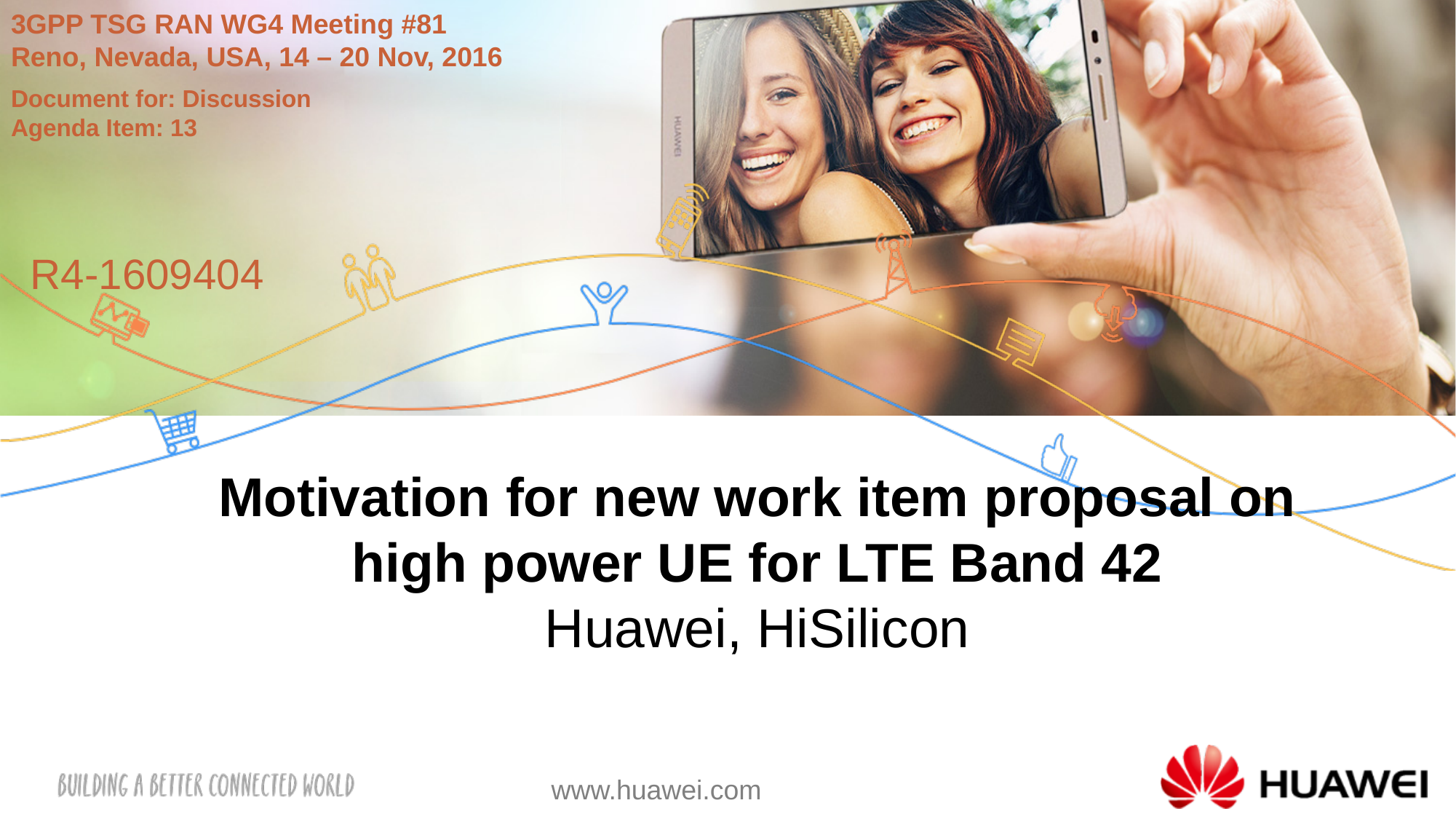

3GPP TSG RAN WG4 Meeting #81
Reno, Nevada, USA, 14 – 20 Nov, 2016

Document for: Discussion
Agenda Item: 13

R4-1609404
# Motivation for new work item proposal on high power UE for LTE Band 42 Huawei, HiSilicon